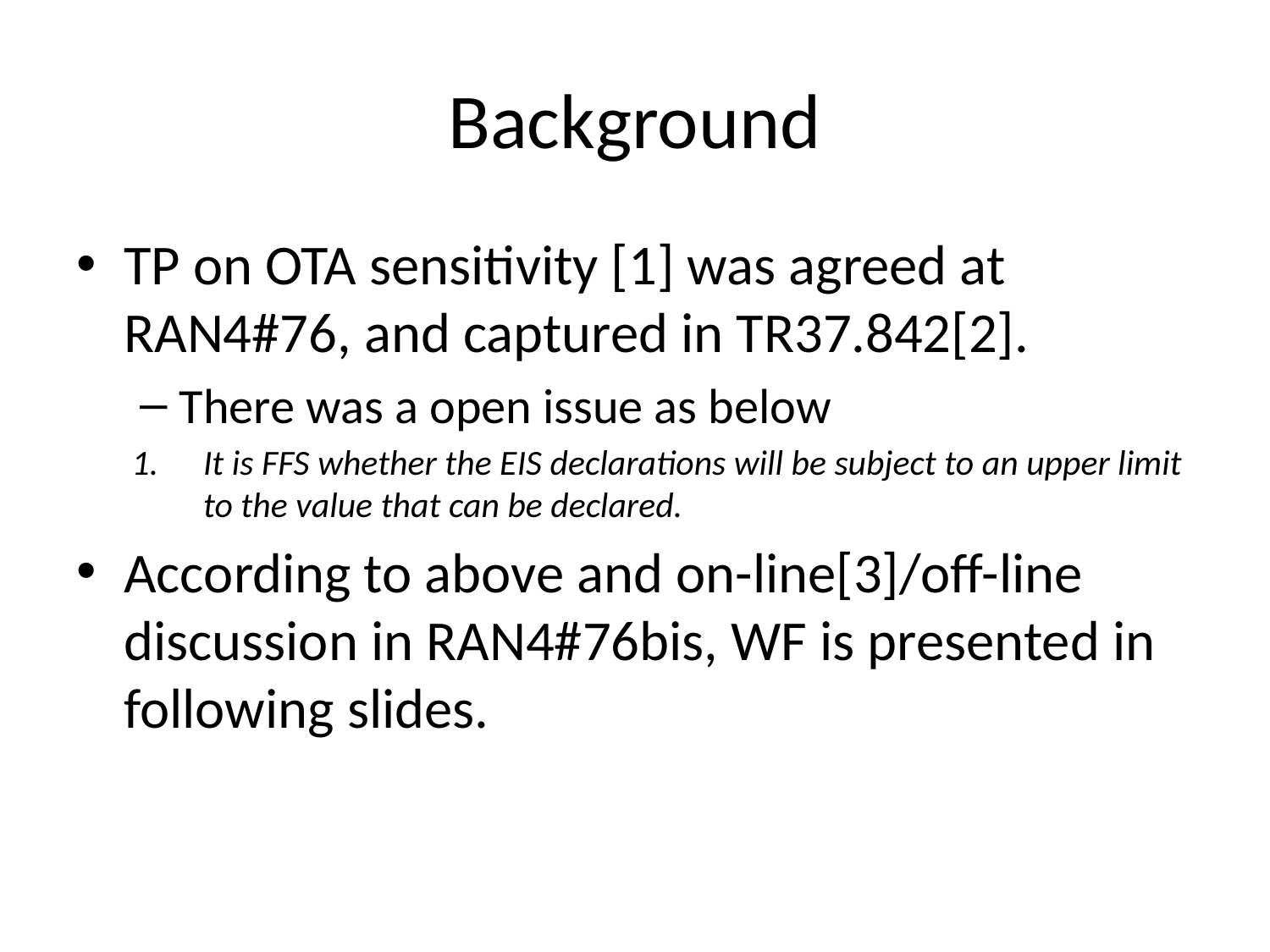

# Background
TP on OTA sensitivity [1] was agreed at RAN4#76, and captured in TR37.842[2].
There was a open issue as below
It is FFS whether the EIS declarations will be subject to an upper limit to the value that can be declared.
According to above and on-line[3]/off-line discussion in RAN4#76bis, WF is presented in following slides.